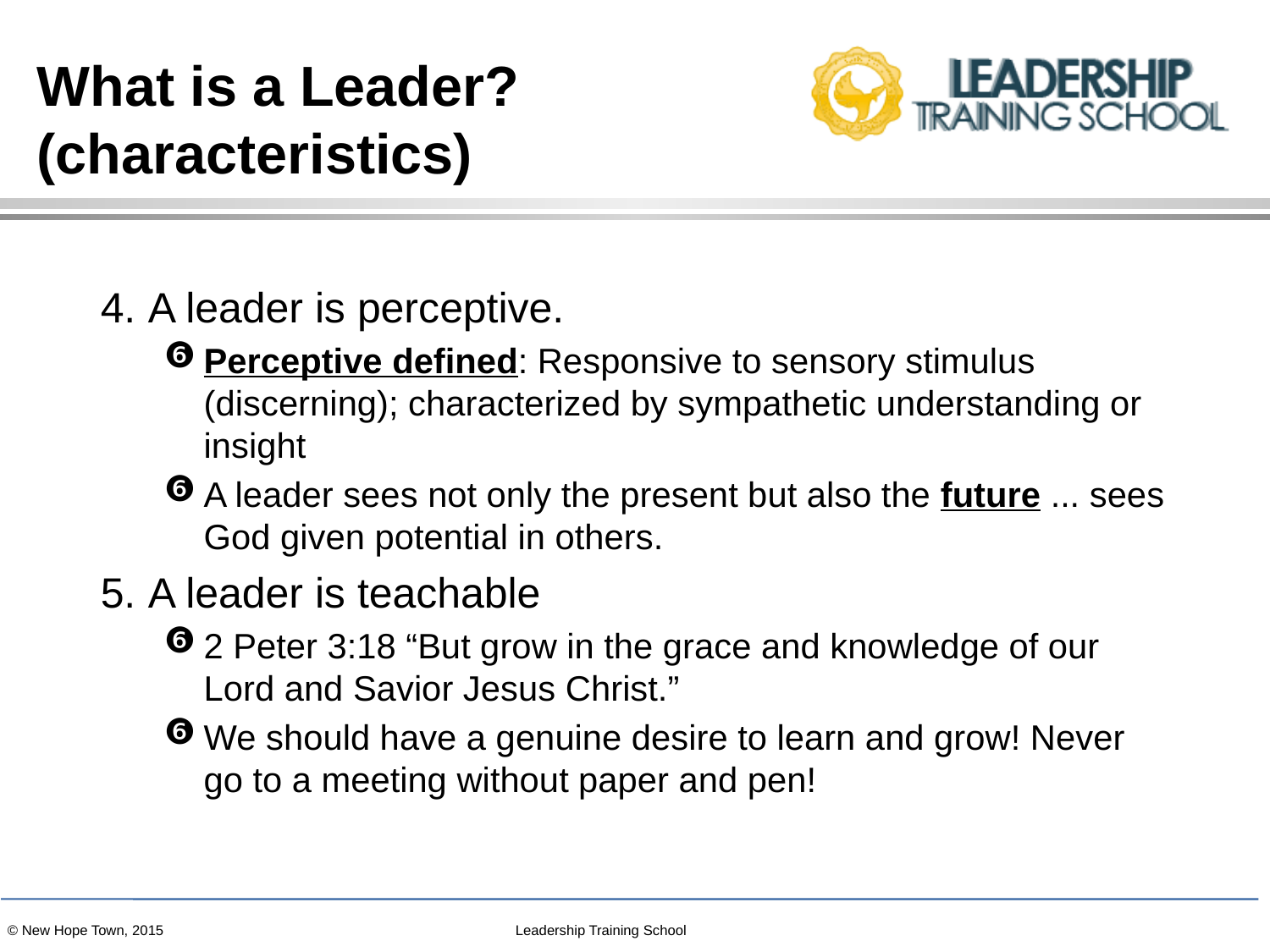

# What is a Leader? (characteristics)
A leader is perceptive.
Perceptive defined: Responsive to sensory stimulus (discerning); characterized by sympathetic understanding or insight
A leader sees not only the present but also the future ... sees God given potential in others.
A leader is teachable
2 Peter 3:18 “But grow in the grace and knowledge of our Lord and Savior Jesus Christ.”
We should have a genuine desire to learn and grow! Never go to a meeting without paper and pen!
10